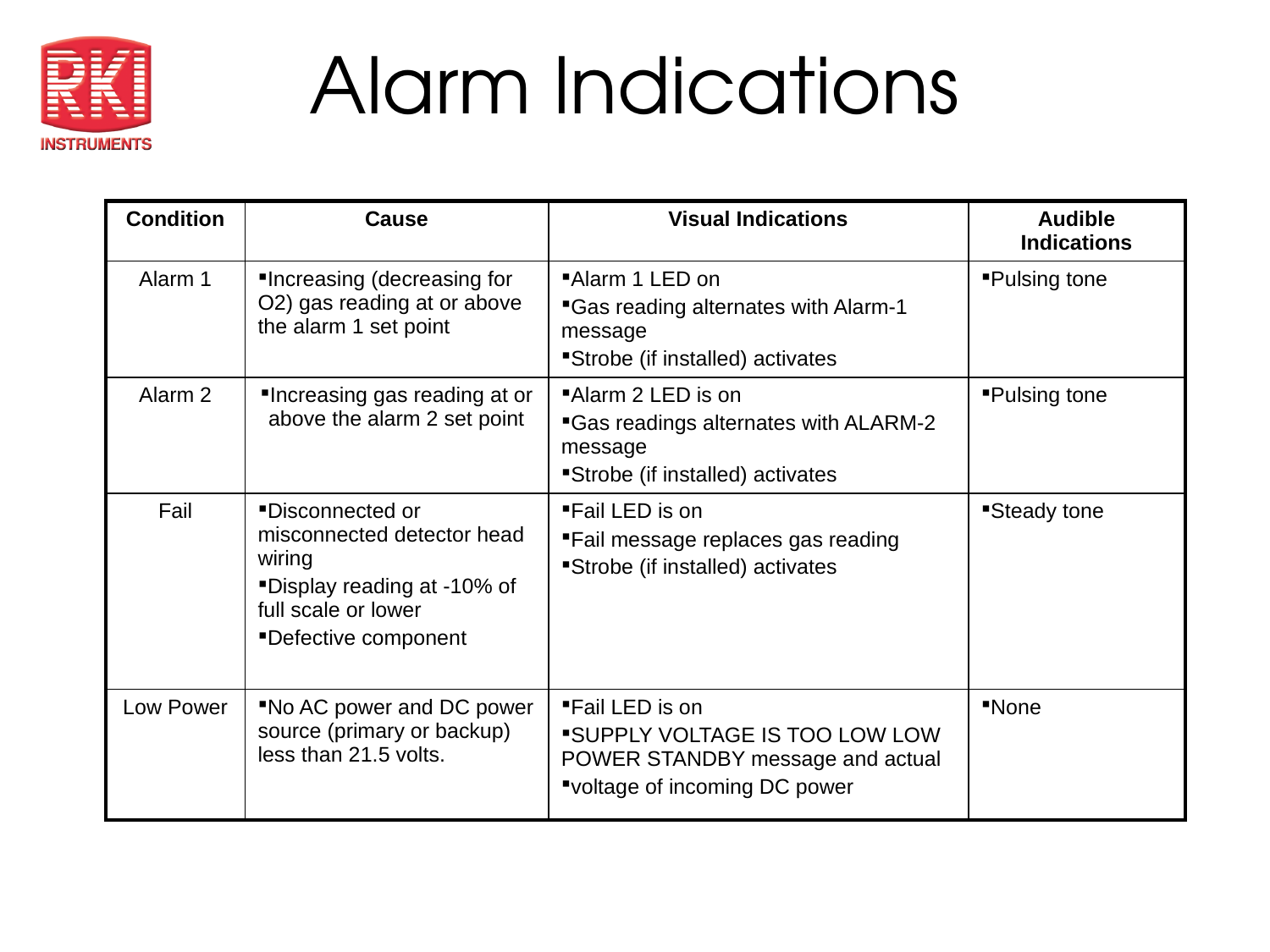

# Alarm Indications
| Condition | Cause | Visual Indications | Audible Indications |
| --- | --- | --- | --- |
| Alarm 1 | Increasing (decreasing for O2) gas reading at or above the alarm 1 set point | Alarm 1 LED on Gas reading alternates with Alarm-1 message Strobe (if installed) activates | Pulsing tone |
| Alarm 2 | Increasing gas reading at or above the alarm 2 set point | Alarm 2 LED is on Gas readings alternates with ALARM-2 message Strobe (if installed) activates | Pulsing tone |
| Fail | Disconnected or misconnected detector head wiring Display reading at -10% of full scale or lower Defective component | Fail LED is on Fail message replaces gas reading Strobe (if installed) activates | Steady tone |
| Low Power | No AC power and DC power source (primary or backup) less than 21.5 volts. | Fail LED is on SUPPLY VOLTAGE IS TOO LOW LOW POWER STANDBY message and actual voltage of incoming DC power | None |